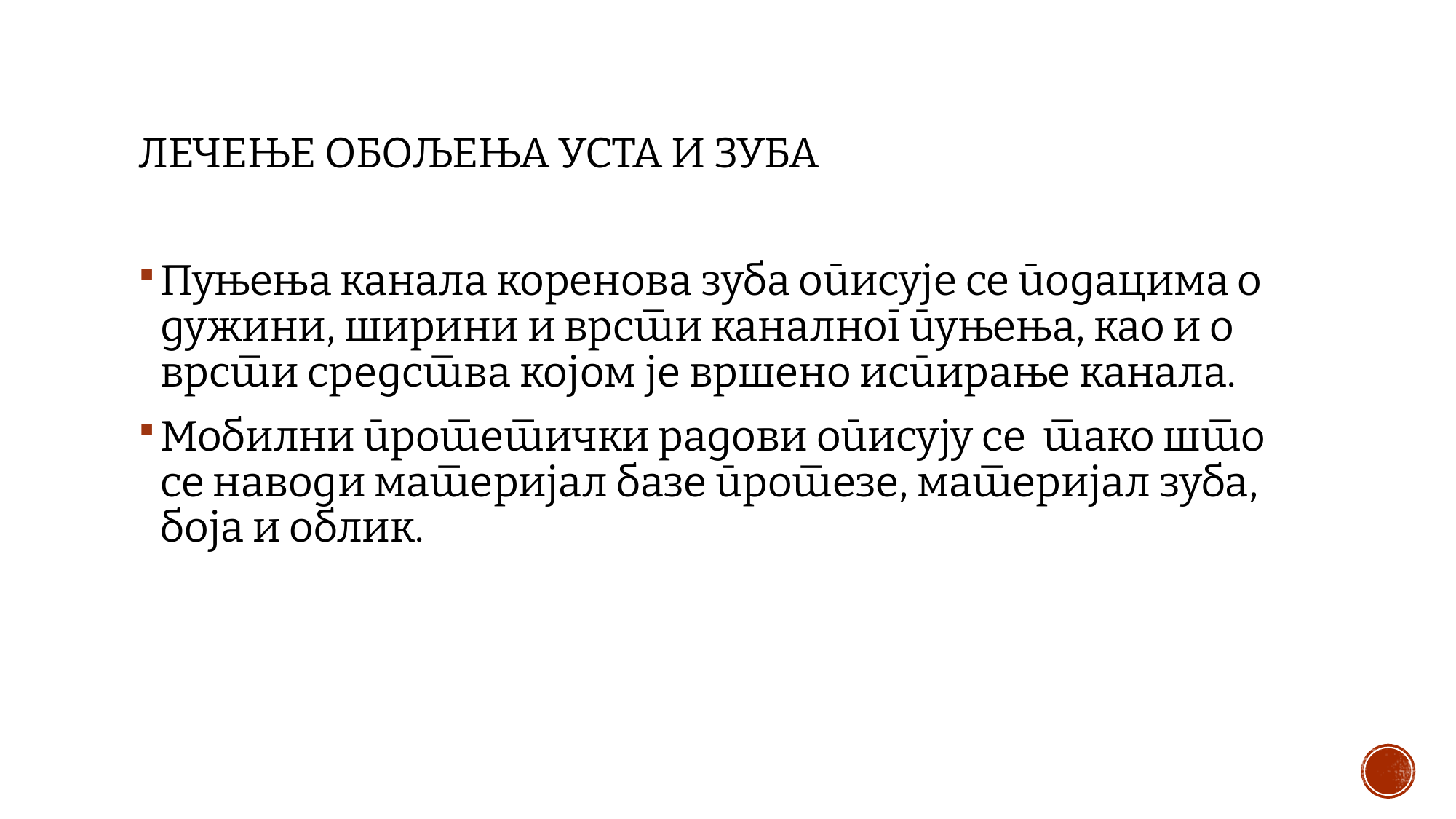

# Лечење обољења уста и зуба
Пуњења канала коренова зуба описује се подацима о дужини, ширини и врсти каналног пуњења, као и о врсти средства којом је вршено испирање канала.
Мобилни протетички радови описују се  тако што се наводи материјал базе протезе, материјал зуба, боја и облик.